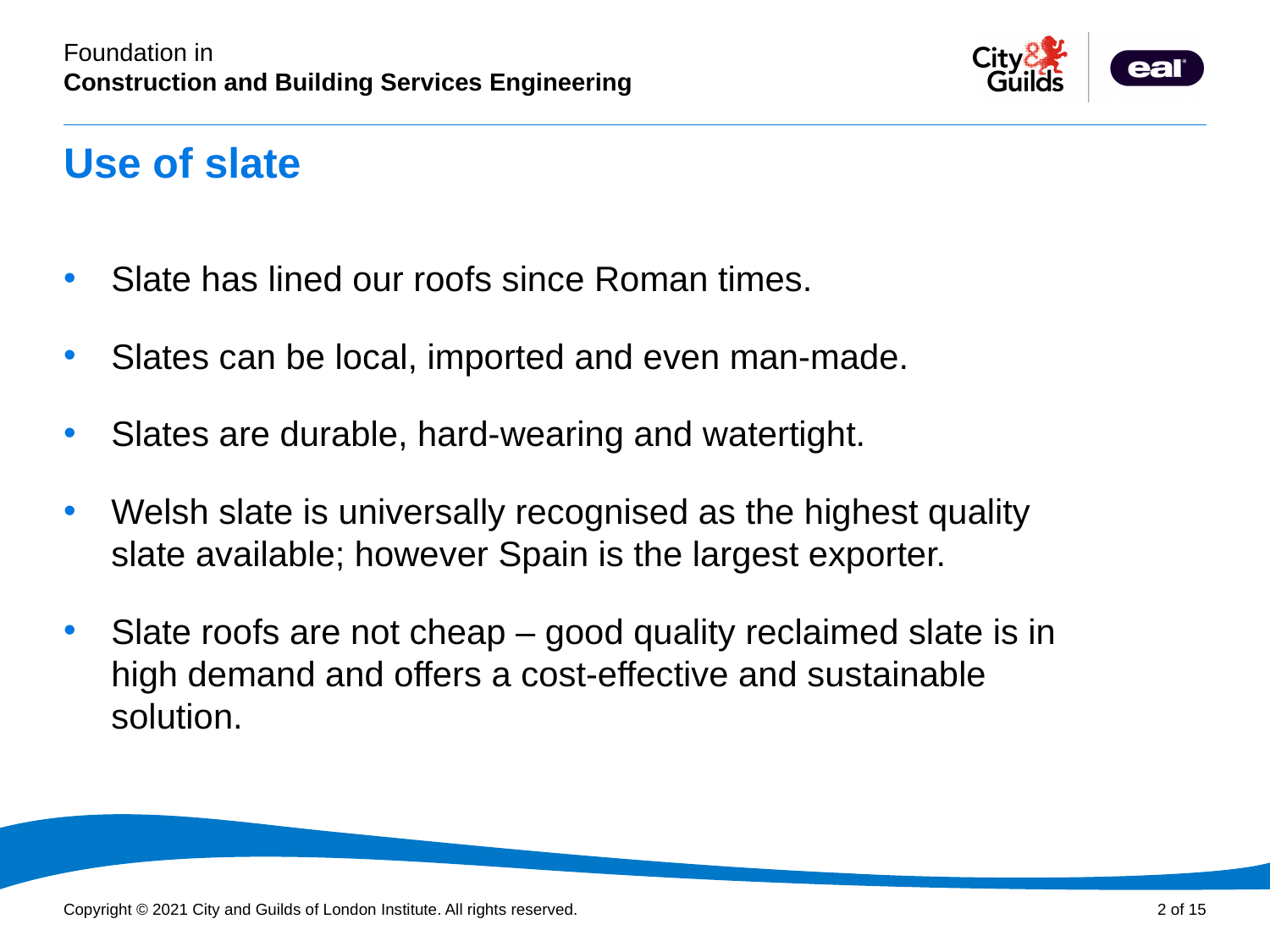

# Use of slate
Slate has lined our roofs since Roman times.
Slates can be local, imported and even man-made.
Slates are durable, hard-wearing and watertight.
Welsh slate is universally recognised as the highest quality slate available; however Spain is the largest exporter.
Slate roofs are not cheap – good quality reclaimed slate is in high demand and offers a cost-effective and sustainable solution.